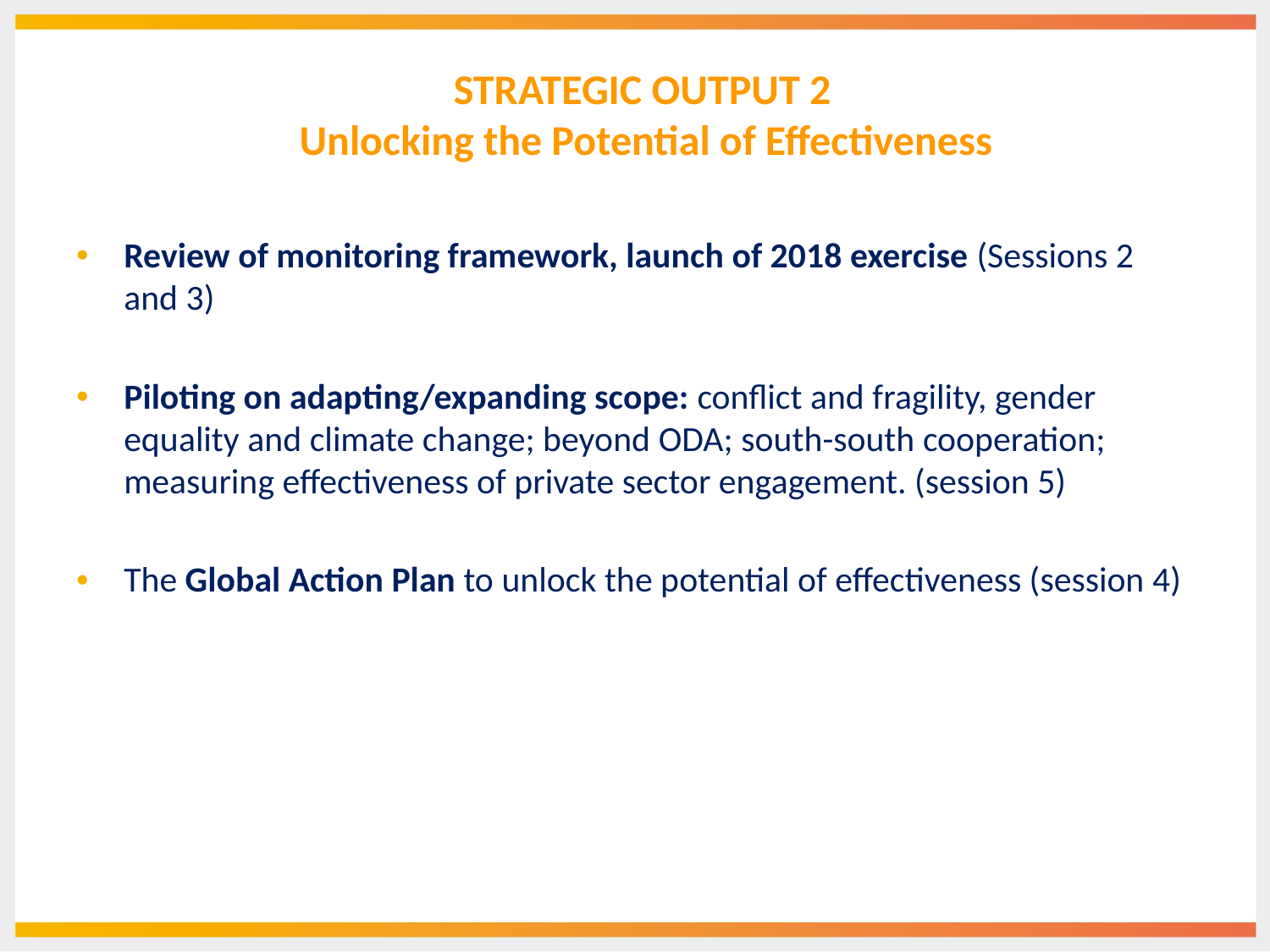

# STRATEGIC OUTPUT 2 Unlocking the Potential of Effectiveness
Review of monitoring framework, launch of 2018 exercise (Sessions 2 and 3)

Piloting on adapting/expanding scope: conflict and fragility, gender equality and climate change; beyond ODA; south-south cooperation; measuring effectiveness of private sector engagement. (session 5)

The Global Action Plan to unlock the potential of effectiveness (session 4)